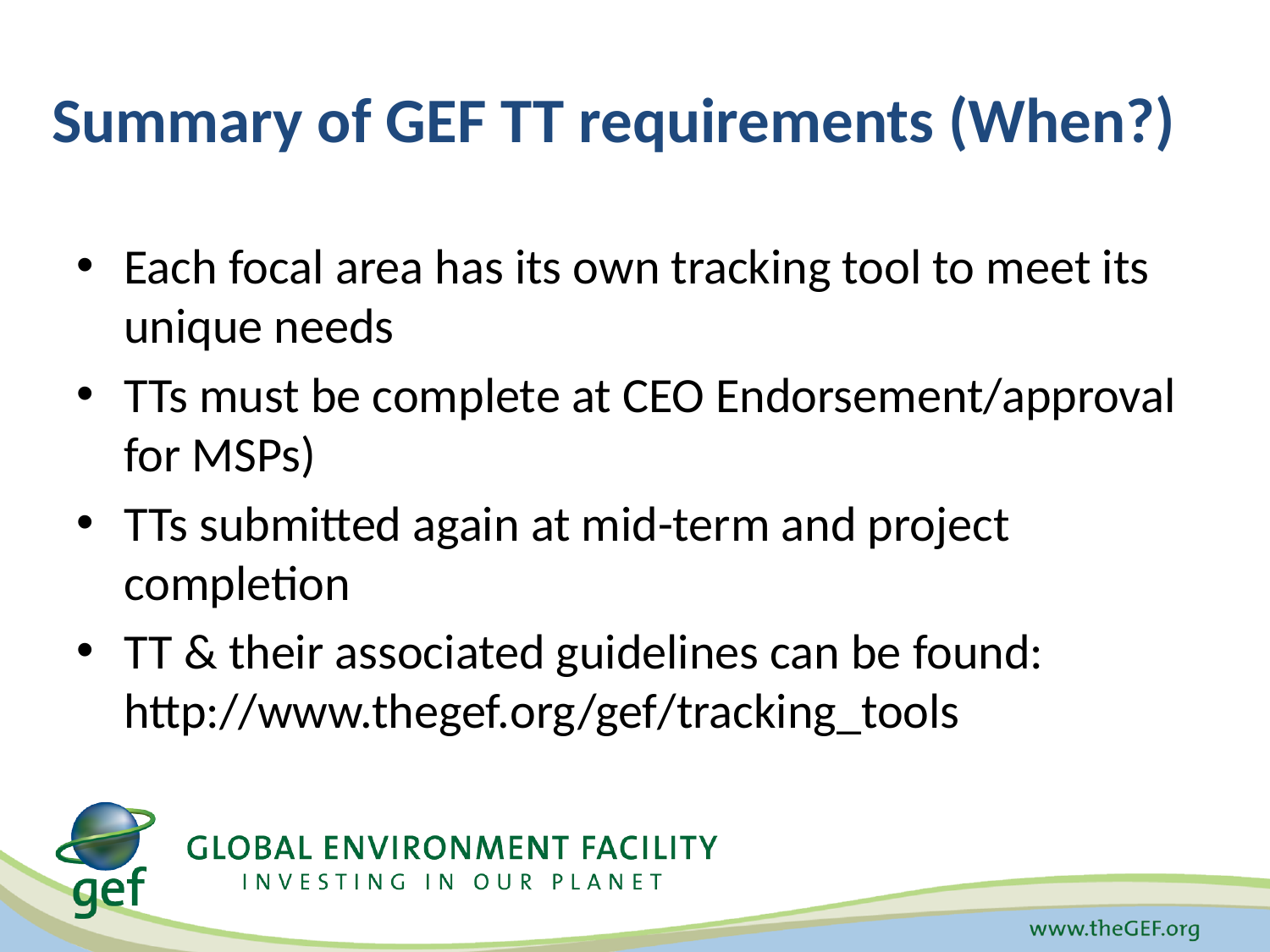

# Summary of GEF TT requirements (When?)
Each focal area has its own tracking tool to meet its unique needs
TTs must be complete at CEO Endorsement/approval for MSPs)
TTs submitted again at mid-term and project completion
TT & their associated guidelines can be found: http://www.thegef.org/gef/tracking_tools